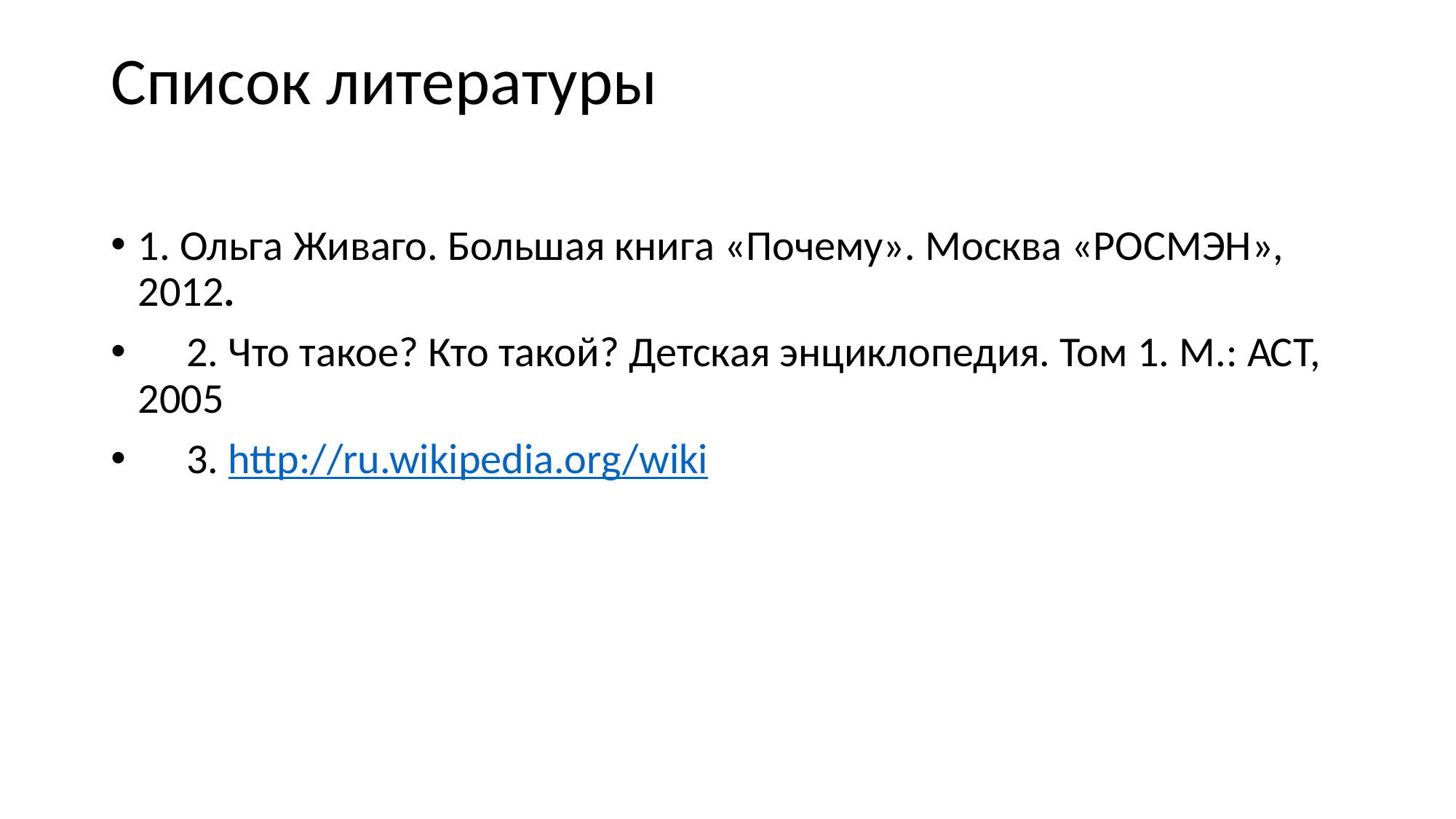

# Список литературы
1. Ольга Живаго. Большая книга «Почему». Москва «РОСМЭН», 2012.
     2. Что такое? Кто такой? Детская энциклопедия. Том 1. М.: АСТ, 2005
     3. http://ru.wikipedia.org/wiki